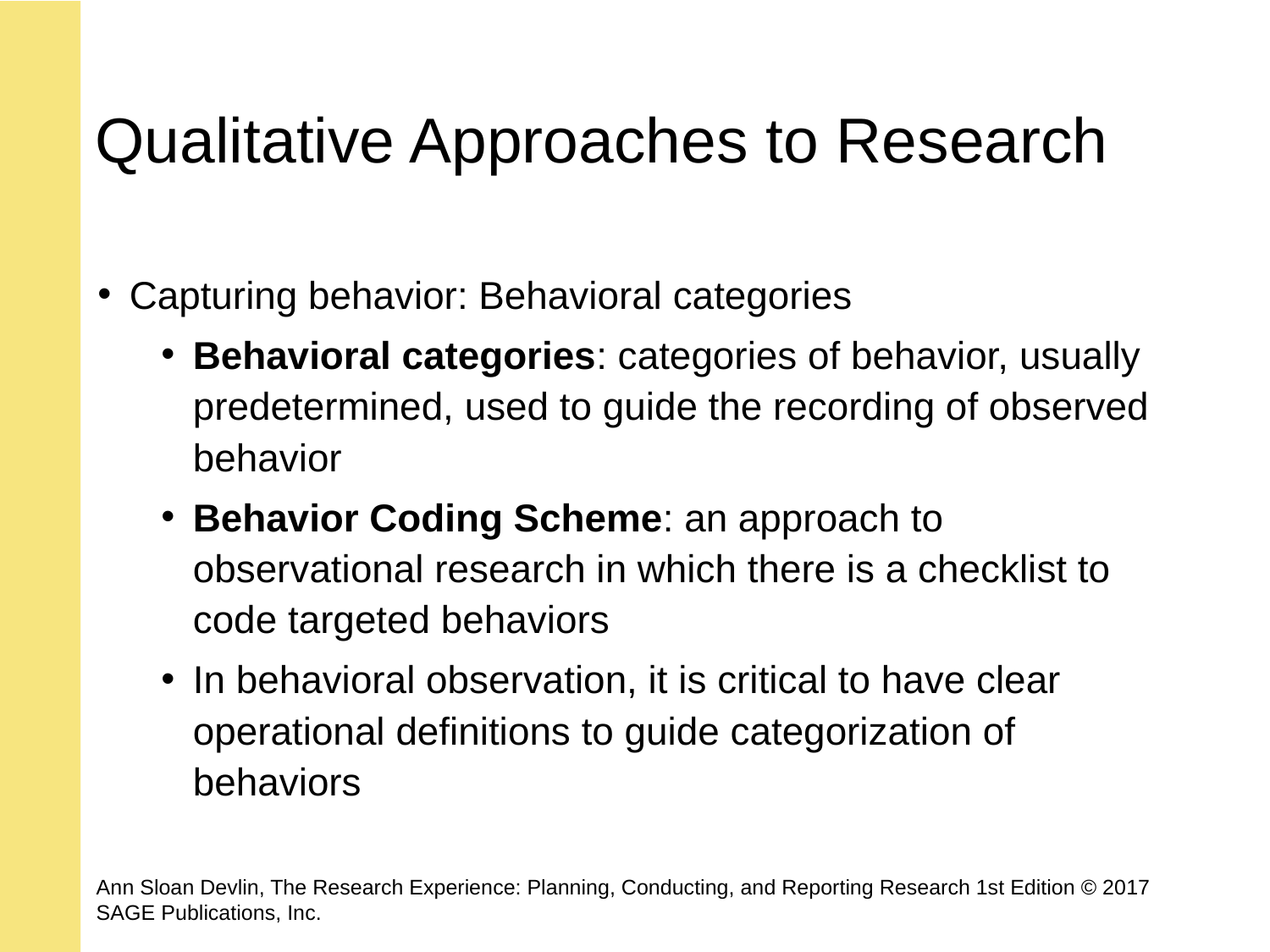

# Qualitative Approaches to Research
Capturing behavior: Behavioral categories
Behavioral categories: categories of behavior, usually predetermined, used to guide the recording of observed behavior
Behavior Coding Scheme: an approach to observational research in which there is a checklist to code targeted behaviors
In behavioral observation, it is critical to have clear operational definitions to guide categorization of behaviors